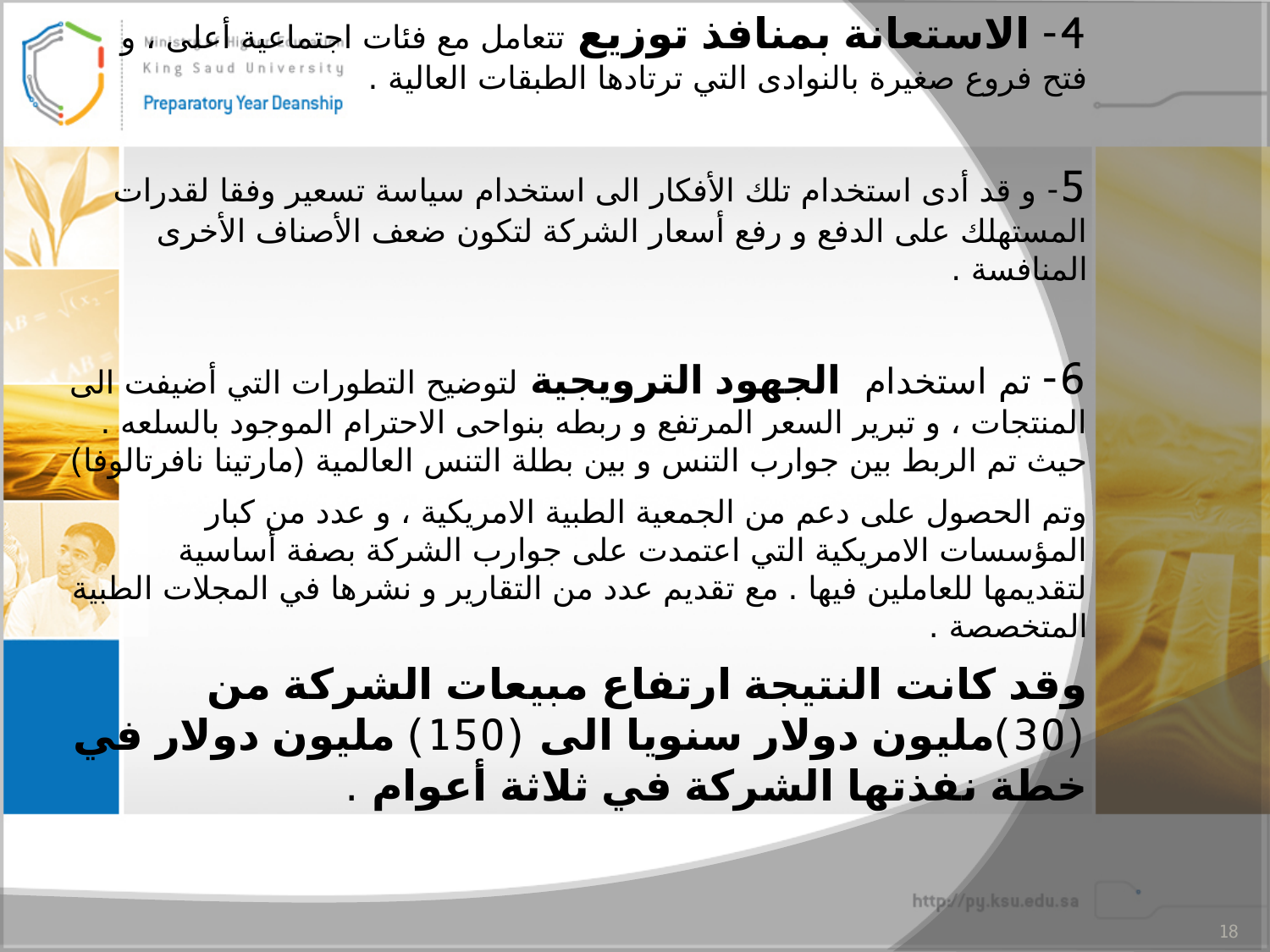

4- الاستعانة بمنافذ توزيع تتعامل مع فئات اجتماعية أعلى ، و فتح فروع صغيرة بالنوادى التي ترتادها الطبقات العالية .

5- و قد أدى استخدام تلك الأفكار الى استخدام سياسة تسعير وفقا لقدرات المستهلك على الدفع و رفع أسعار الشركة لتكون ضعف الأصناف الأخرى المنافسة .

6- تم استخدام  الجهود الترويجية لتوضيح التطورات التي أضيفت الى المنتجات ، و تبرير السعر المرتفع و ربطه بنواحى الاحترام الموجود بالسلعه . حيث تم الربط بين جوارب التنس و بين بطلة التنس العالمية (مارتينا نافرتالوفا)
وتم الحصول على دعم من الجمعية الطبية الامريكية ، و عدد من كبار المؤسسات الامريكية التي اعتمدت على جوارب الشركة بصفة أساسية لتقديمها للعاملين فيها . مع تقديم عدد من التقارير و نشرها في المجلات الطبية المتخصصة .
وقد كانت النتيجة ارتفاع مبيعات الشركة من (30)مليون دولار سنويا الى (150) مليون دولار في خطة نفذتها الشركة في ثلاثة أعوام .

18